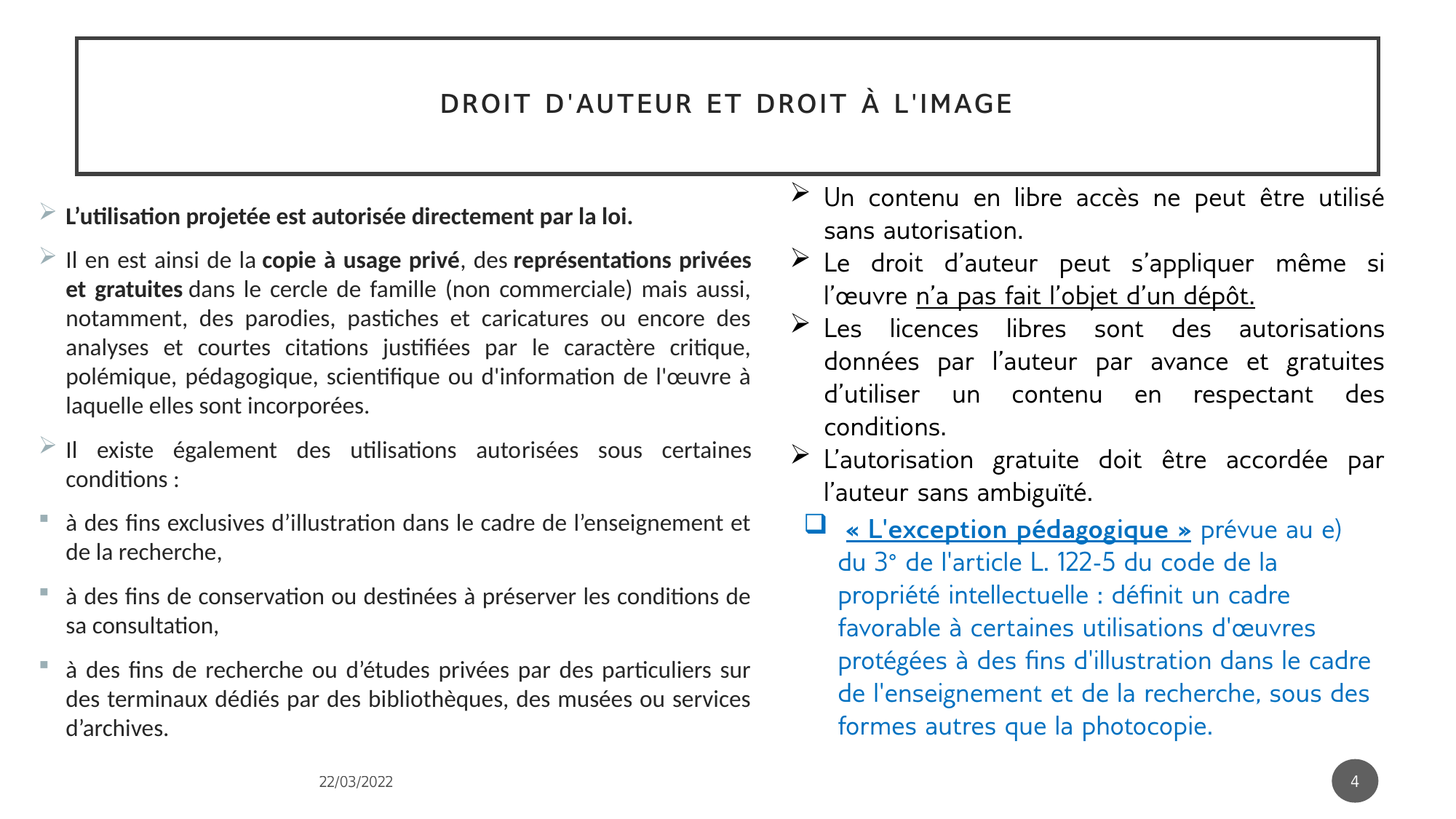

# Droit d'auteur et droit à l'image
Un contenu en libre accès ne peut être utilisé sans autorisation.
Le droit d’auteur peut s’appliquer même si l’œuvre n’a pas fait l’objet d’un dépôt.
Les licences libres sont des autorisations données par l’auteur par avance et gratuites d’utiliser un contenu en respectant des conditions.
L’autorisation gratuite doit être accordée par l’auteur sans ambiguïté.

L’utilisation projetée est autorisée directement par la loi.
Il en est ainsi de la copie à usage privé, des représentations privées et gratuites dans le cercle de famille (non commerciale) mais aussi, notamment, des parodies, pastiches et caricatures ou encore des analyses et courtes citations justifiées par le caractère critique, polémique, pédagogique, scientifique ou d'information de l'œuvre à laquelle elles sont incorporées.
Il existe également des utilisations auto­risées sous certaines conditions :
à des fins exclusives d’illustration dans le cadre de l’enseignement et de la recherche,
à des fins de conservation ou destinées à préserver les conditions de sa consultation,
à des fins de recherche ou d’études privées par des particuliers sur des terminaux dédiés par des bibliothèques, des musées ou services d’archives.

 « L'exception pédagogique » prévue au e) du 3° de l'article L. 122-5 du code de la propriété intellectuelle : définit un cadre favorable à certaines utilisations d'œuvres protégées à des fins d'illustration dans le cadre de l'enseignement et de la recherche, sous des formes autres que la photocopie.

22/03/2022
4